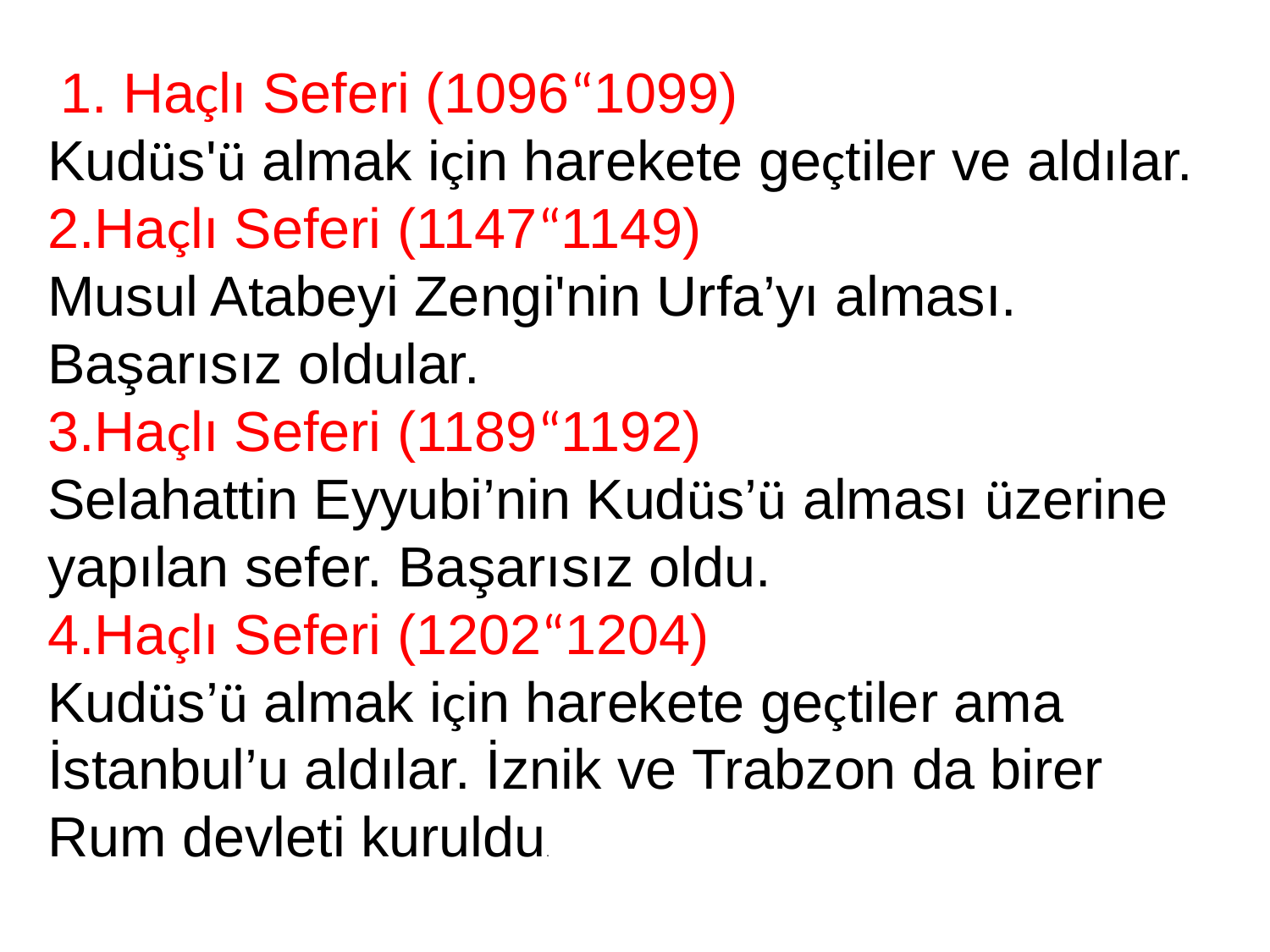

1. Haçlı Seferi (1096“1099)
Kudüs'ü almak için harekete geçtiler ve aldılar.
2.Haçlı Seferi (1147“1149)
Musul Atabeyi Zengi'nin Urfa’yı alması. Başarısız oldular.
3.Haçlı Seferi (1189“1192)
Selahattin Eyyubi’nin Kudüs’ü alması üzerine yapılan sefer. Başarısız oldu.
4.Haçlı Seferi (1202“1204)
Kudüs’ü almak için harekete geçtiler ama İstanbul’u aldılar. İznik ve Trabzon da birer Rum devleti kuruldu.